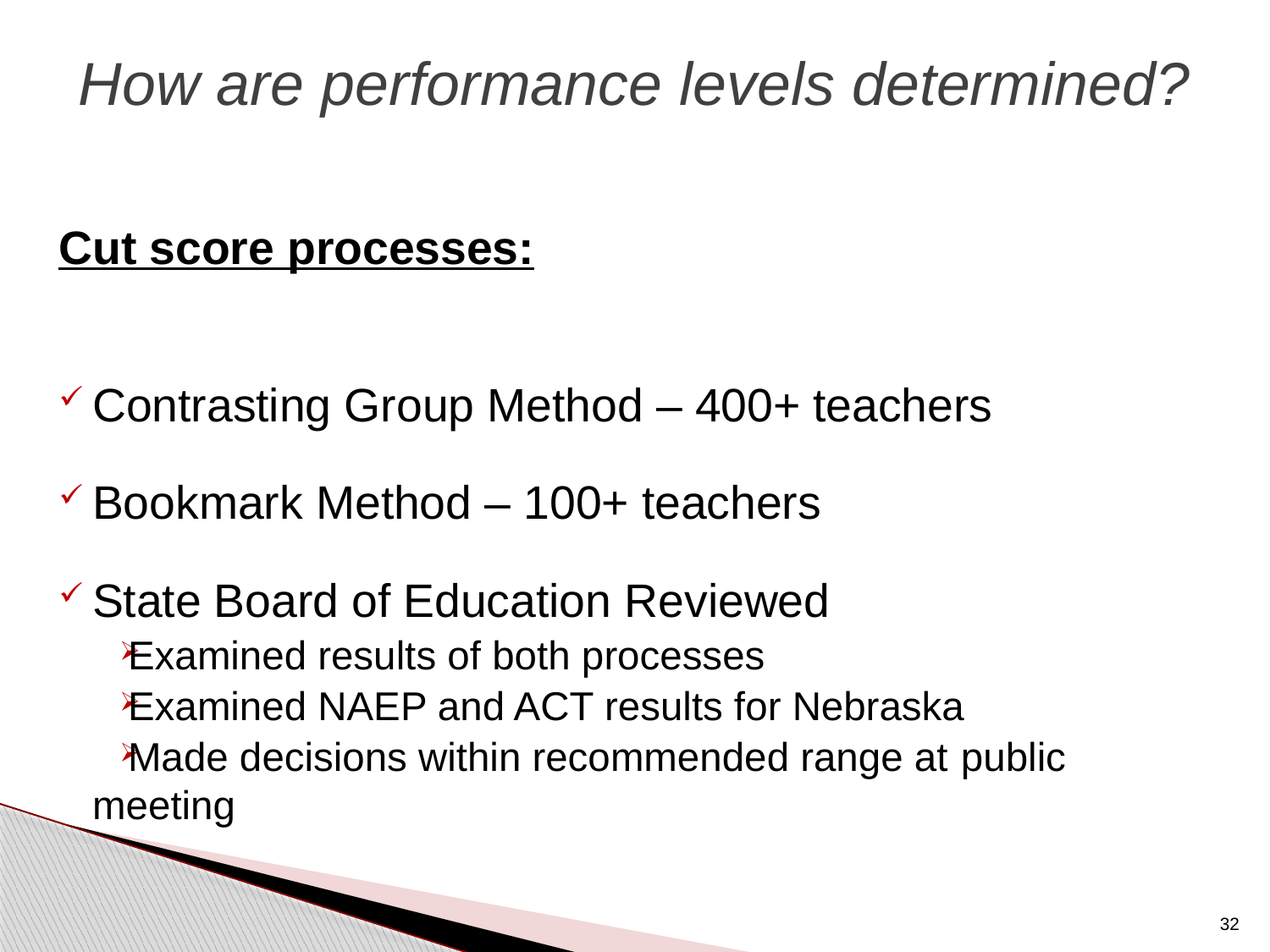

How are performance levels determined?
Cut score processes:

Contrasting Group Method – 400+ teachers
Bookmark Method – 100+ teachers
State Board of Education Reviewed
Examined results of both processes
Examined NAEP and ACT results for Nebraska
Made decisions within recommended range at 	public meeting

32